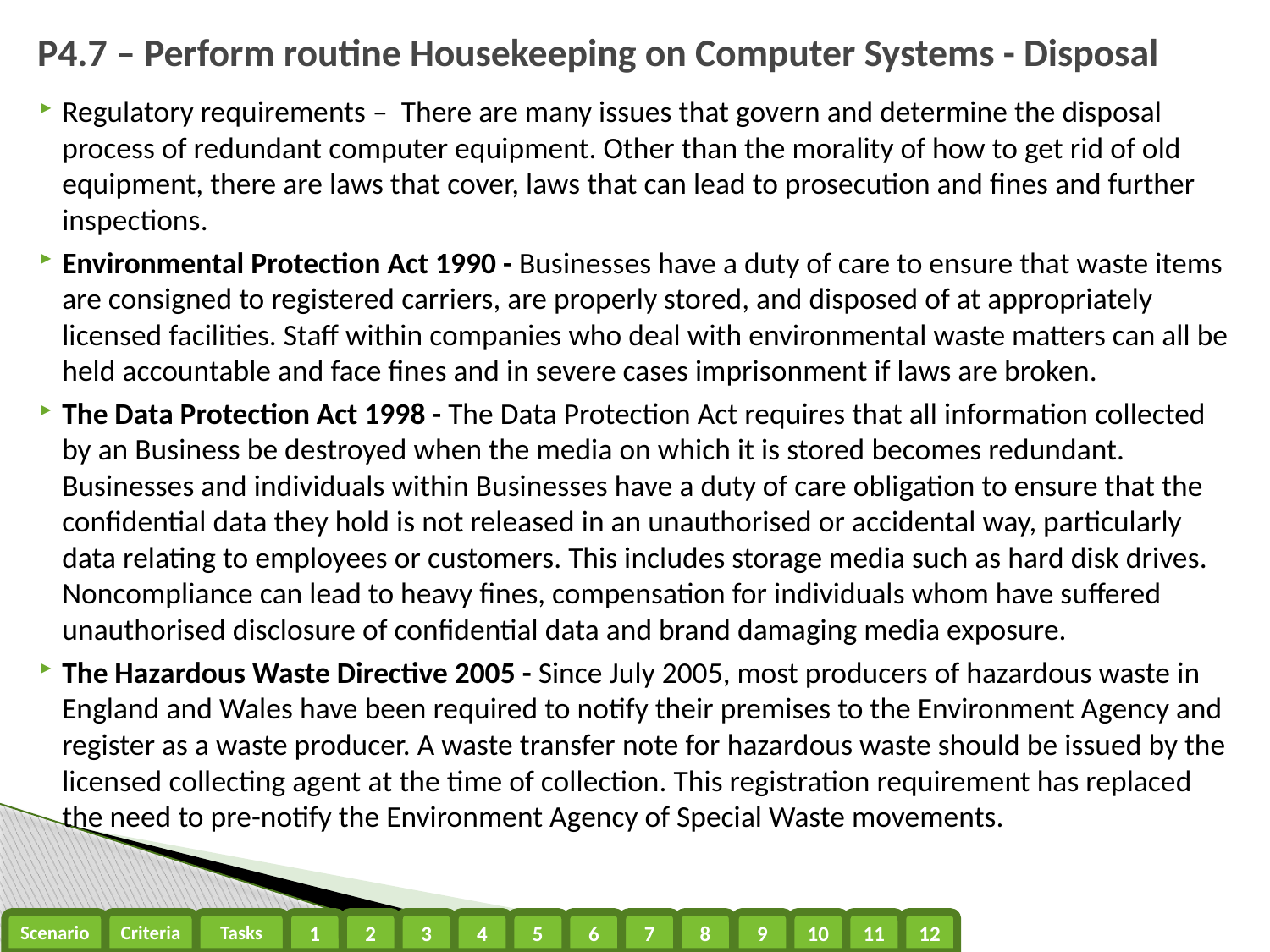

# P4.7 – Perform routine Housekeeping on Computer Systems - Disposal
Regulatory requirements –  There are many issues that govern and determine the disposal process of redundant computer equipment. Other than the morality of how to get rid of old equipment, there are laws that cover, laws that can lead to prosecution and fines and further inspections.
Environmental Protection Act 1990 - Businesses have a duty of care to ensure that waste items are consigned to registered carriers, are properly stored, and disposed of at appropriately licensed facilities. Staff within companies who deal with environmental waste matters can all be held accountable and face fines and in severe cases imprisonment if laws are broken.
The Data Protection Act 1998 - The Data Protection Act requires that all information collected by an Business be destroyed when the media on which it is stored becomes redundant. Businesses and individuals within Businesses have a duty of care obligation to ensure that the confidential data they hold is not released in an unauthorised or accidental way, particularly data relating to employees or customers. This includes storage media such as hard disk drives. Noncompliance can lead to heavy fines, compensation for individuals whom have suffered unauthorised disclosure of confidential data and brand damaging media exposure.
The Hazardous Waste Directive 2005 - Since July 2005, most producers of hazardous waste in England and Wales have been required to notify their premises to the Environment Agency and register as a waste producer. A waste transfer note for hazardous waste should be issued by the licensed collecting agent at the time of collection. This registration requirement has replaced the need to pre-notify the Environment Agency of Special Waste movements.